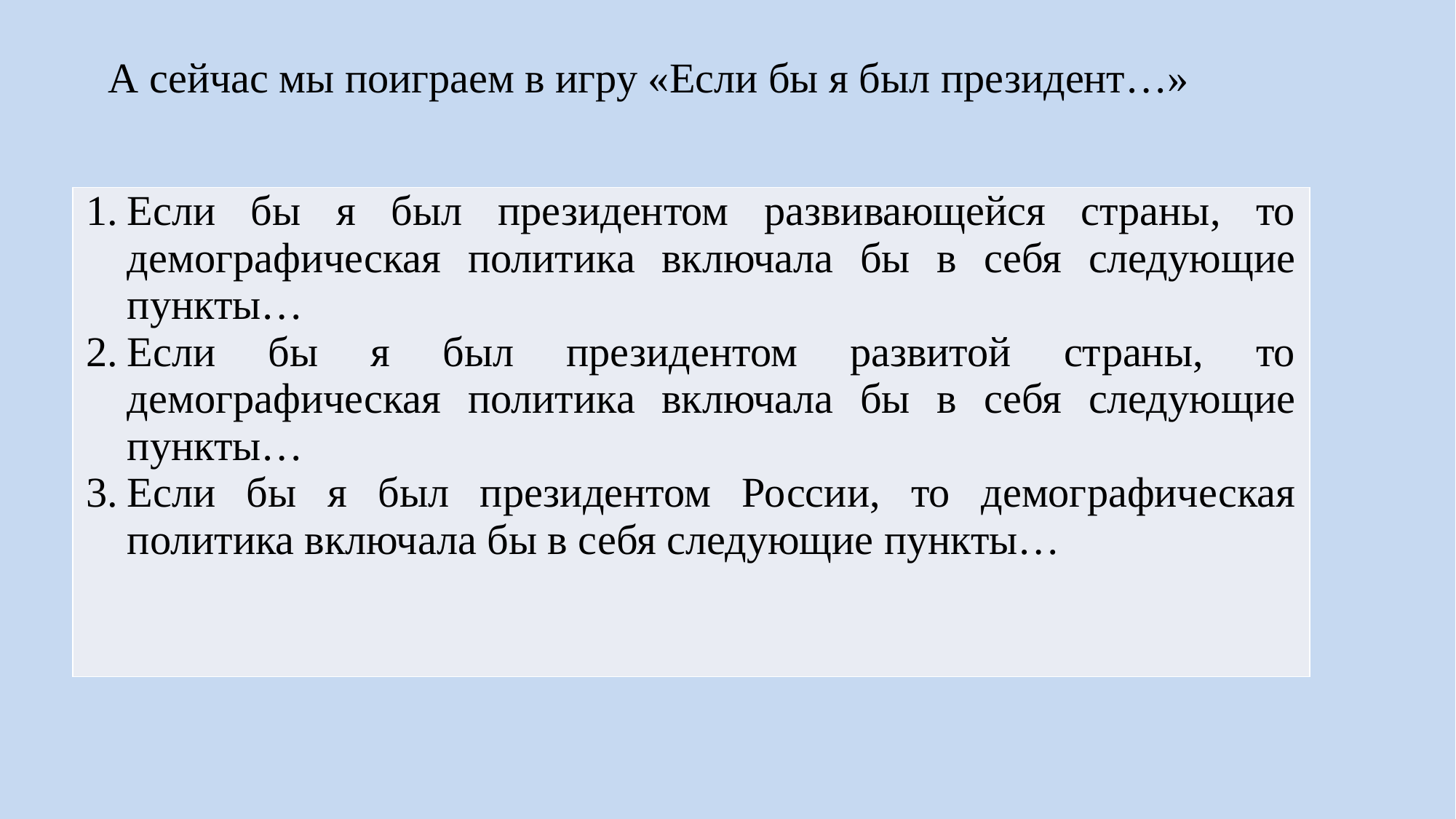

# А сейчас мы поиграем в игру «Если бы я был президент…»
| Если бы я был президентом развивающейся страны, то демографическая политика включала бы в себя следующие пункты… Если бы я был президентом развитой страны, то демографическая политика включала бы в себя следующие пункты… Если бы я был президентом России, то демографическая политика включала бы в себя следующие пункты… |
| --- |